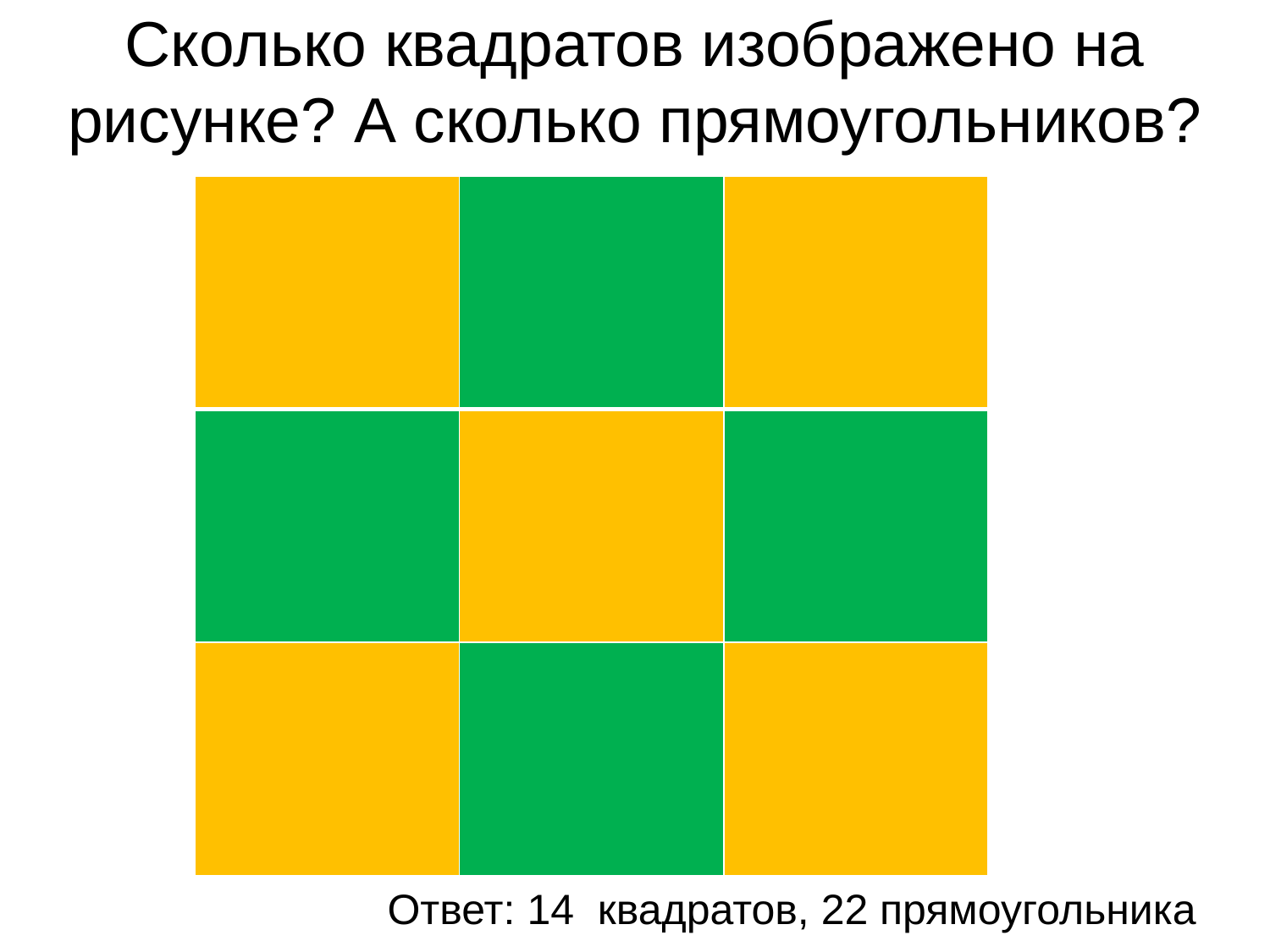

# Сколько квадратов изображено на рисунке? А сколько прямоугольников?
|  |  |  |
| --- | --- | --- |
|  |  |  |
|  |  |  |
Ответ: 14  квадратов, 22 прямоугольника